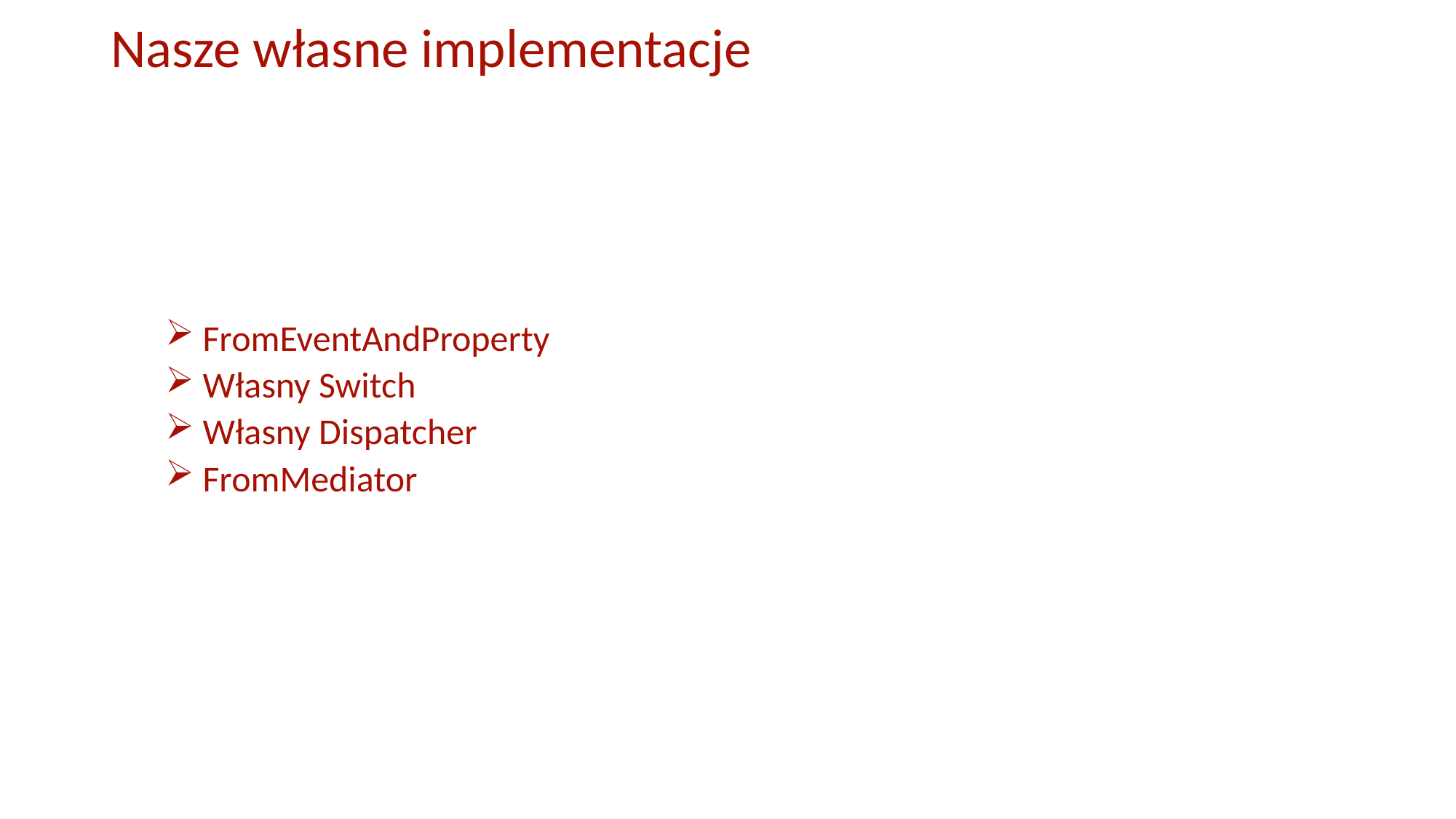

# Nasze własne implementacje
 FromEventAndProperty
 Własny Switch
 Własny Dispatcher
 FromMediator